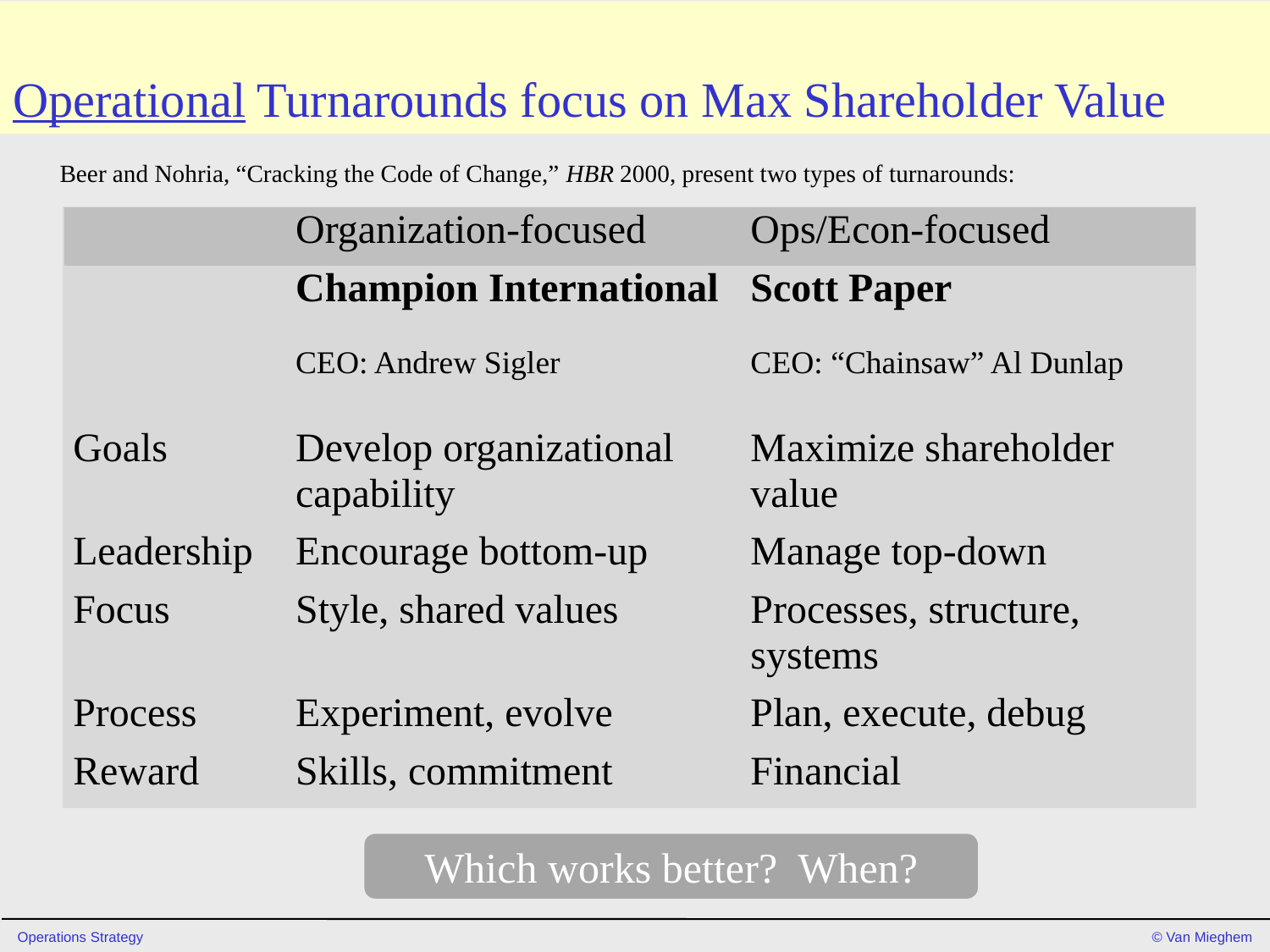

# Operational Turnarounds focus on Max Shareholder Value
Beer and Nohria, “Cracking the Code of Change,” HBR 2000, present two types of turnarounds:
|  | Organization-focused | Ops/Econ-focused |
| --- | --- | --- |
|  | Champion International CEO: Andrew Sigler | Scott Paper CEO: “Chainsaw” Al Dunlap |
| Goals | Develop organizational capability | Maximize shareholder value |
| Leadership | Encourage bottom-up | Manage top-down |
| Focus | Style, shared values | Processes, structure, systems |
| Process | Experiment, evolve | Plan, execute, debug |
| Reward | Skills, commitment | Financial |
Which works better?  When?